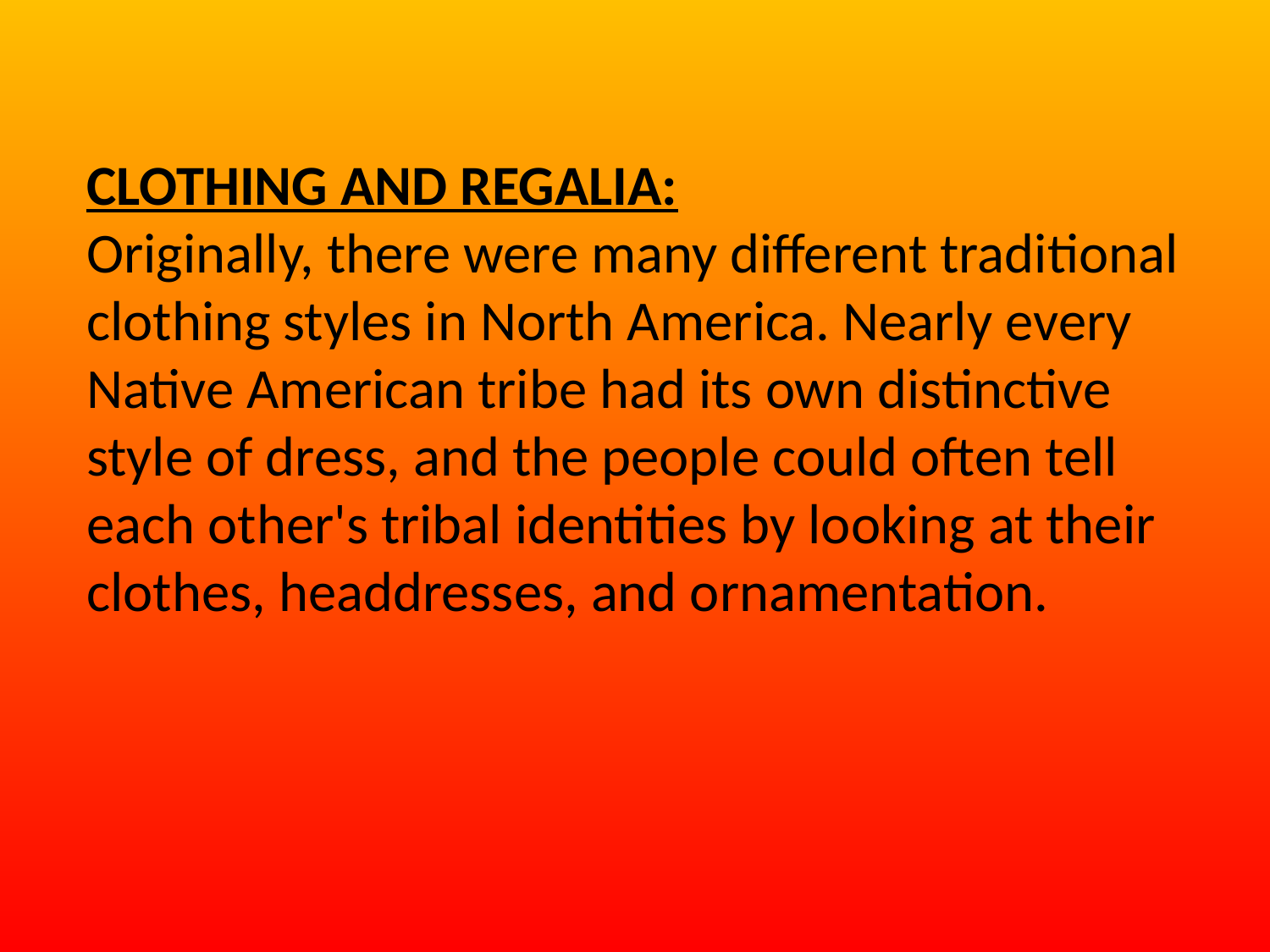

CLOTHING AND REGALIA:
Originally, there were many different traditional clothing styles in North America. Nearly every Native American tribe had its own distinctive style of dress, and the people could often tell each other's tribal identities by looking at their clothes, headdresses, and ornamentation.